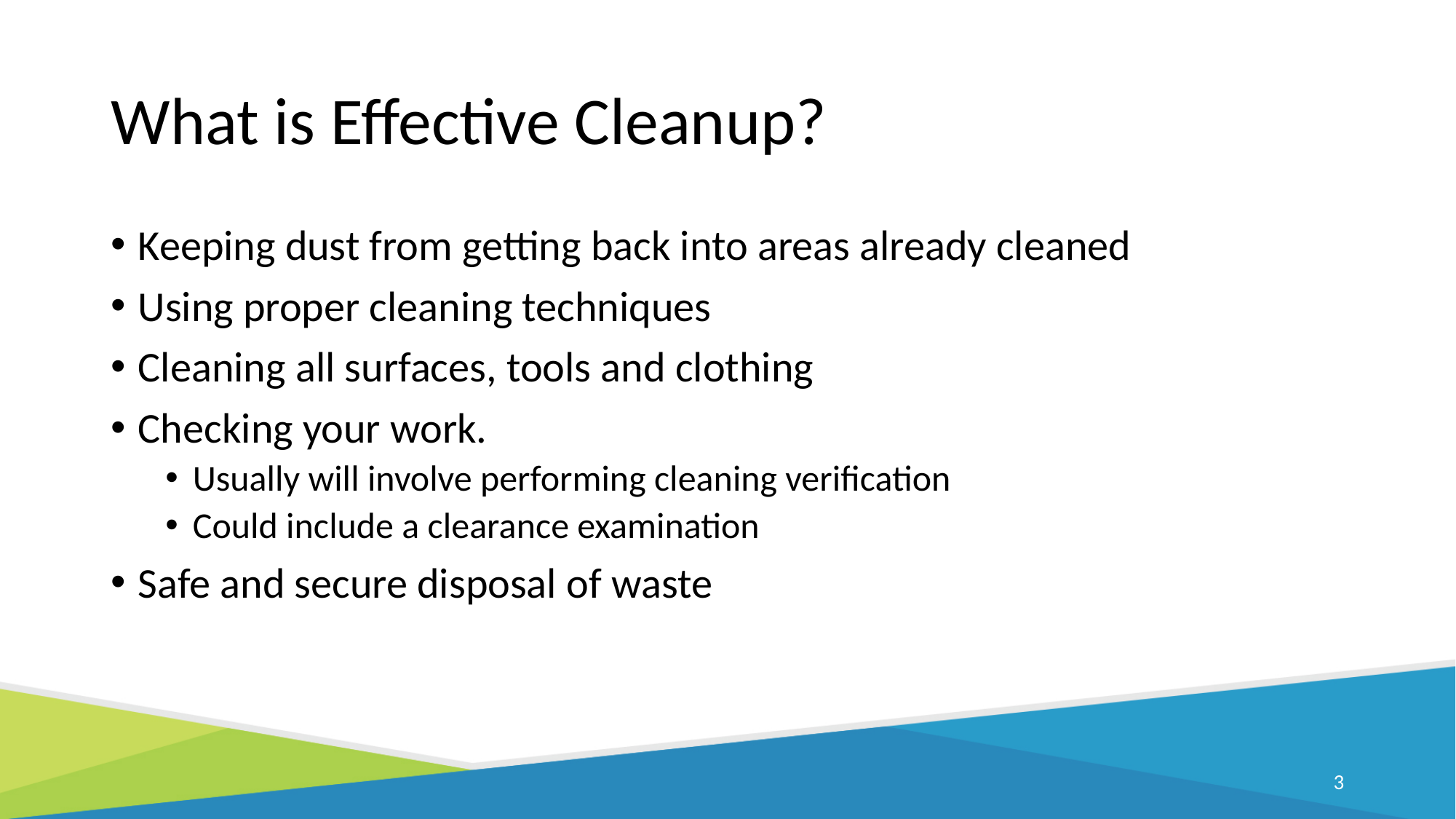

# What is Effective Cleanup?
Keeping dust from getting back into areas already cleaned
Using proper cleaning techniques
Cleaning all surfaces, tools and clothing
Checking your work.
Usually will involve performing cleaning verification
Could include a clearance examination
Safe and secure disposal of waste

3